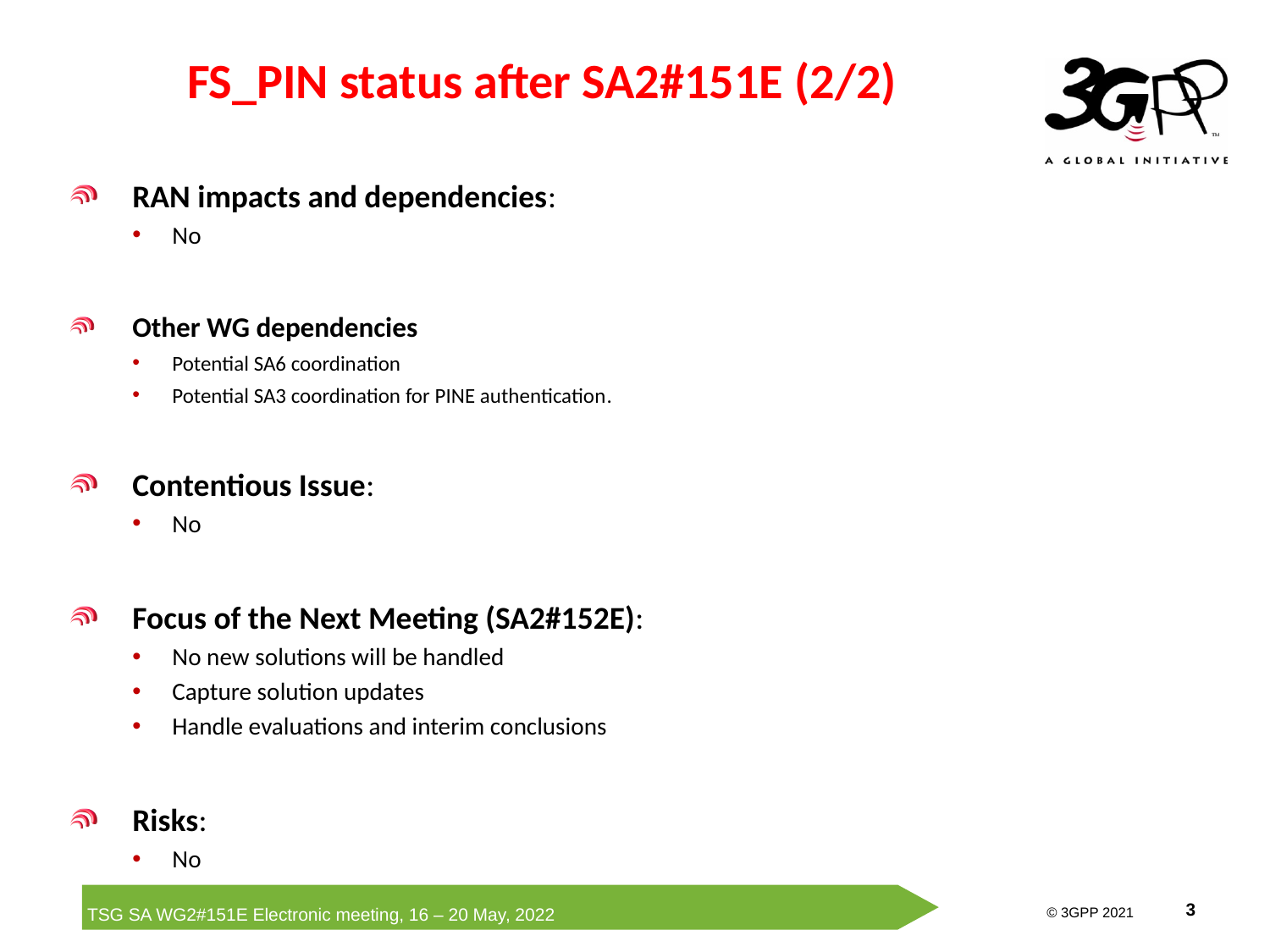

FS_PIN status after SA2#151E (2/2)
RAN impacts and dependencies:
No

Other WG dependencies
Potential SA6 coordination
Potential SA3 coordination for PINE authentication.

Contentious Issue:
No

Focus of the Next Meeting (SA2#152E):
No new solutions will be handled
Capture solution updates
Handle evaluations and interim conclusions

Risks:
No